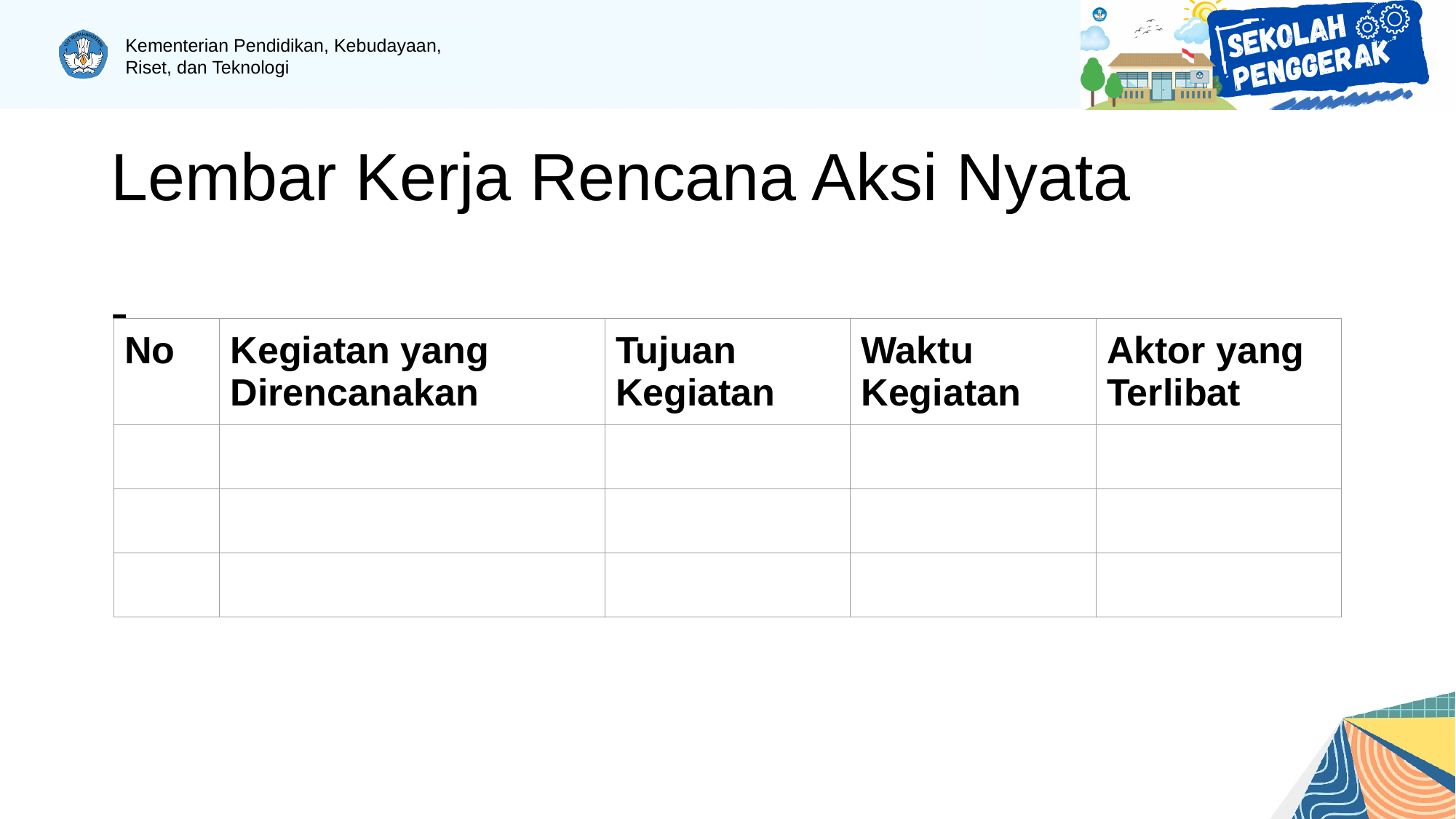

# Lembar Kerja Rencana Aksi Nyata
-

| No | Kegiatan yang Direncanakan | Tujuan Kegiatan | Waktu Kegiatan | Aktor yang Terlibat |
| --- | --- | --- | --- | --- |
|  |  |  |  |  |
|  |  |  |  |  |
|  |  |  |  |  |